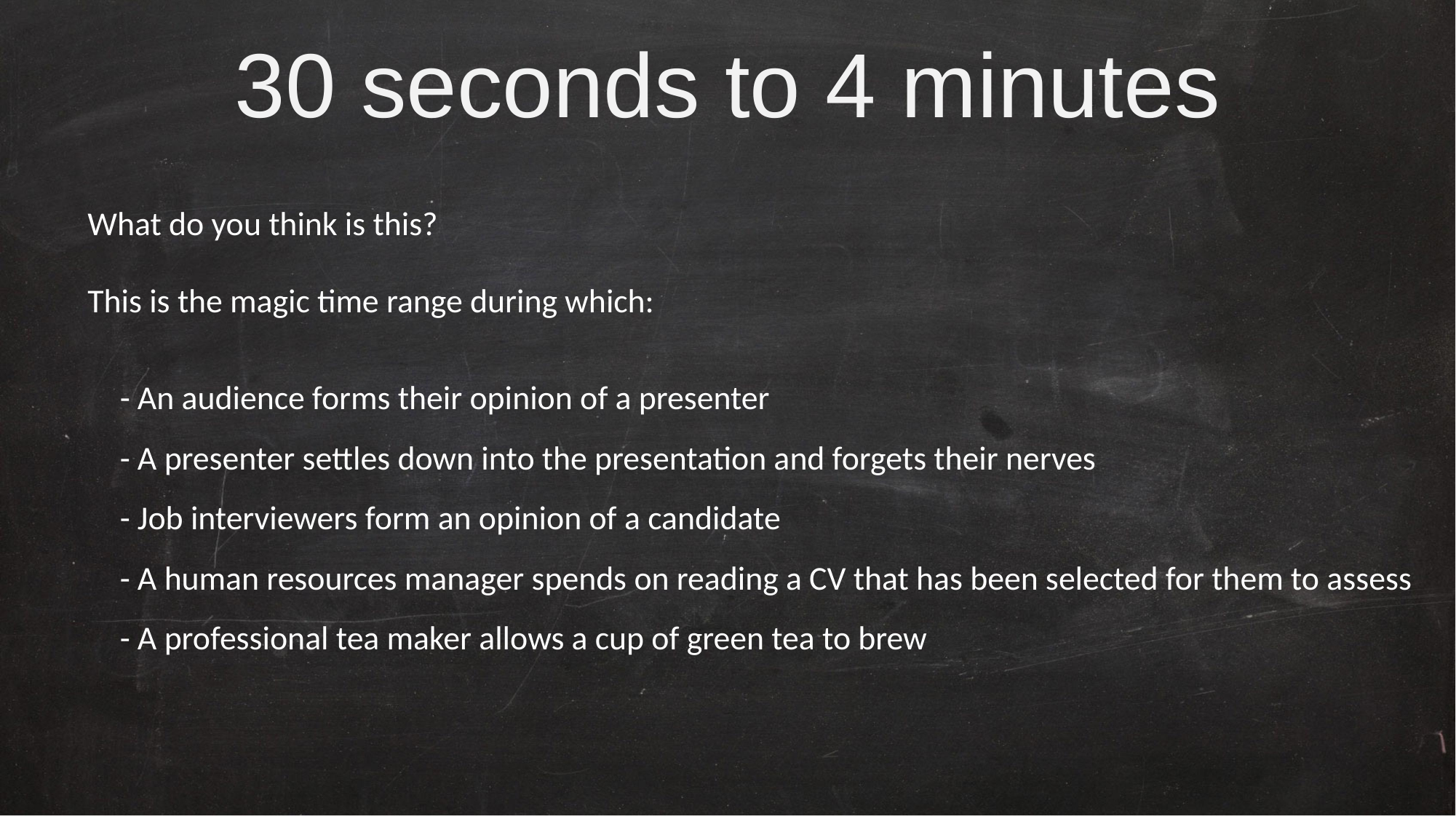

# 30 seconds to 4 minutes
What do you think is this?
This is the magic time range during which:
- An audience forms their opinion of a presenter
- A presenter settles down into the presentation and forgets their nerves
- Job interviewers form an opinion of a candidate
- A human resources manager spends on reading a CV that has been selected for them to assess
- A professional tea maker allows a cup of green tea to brew